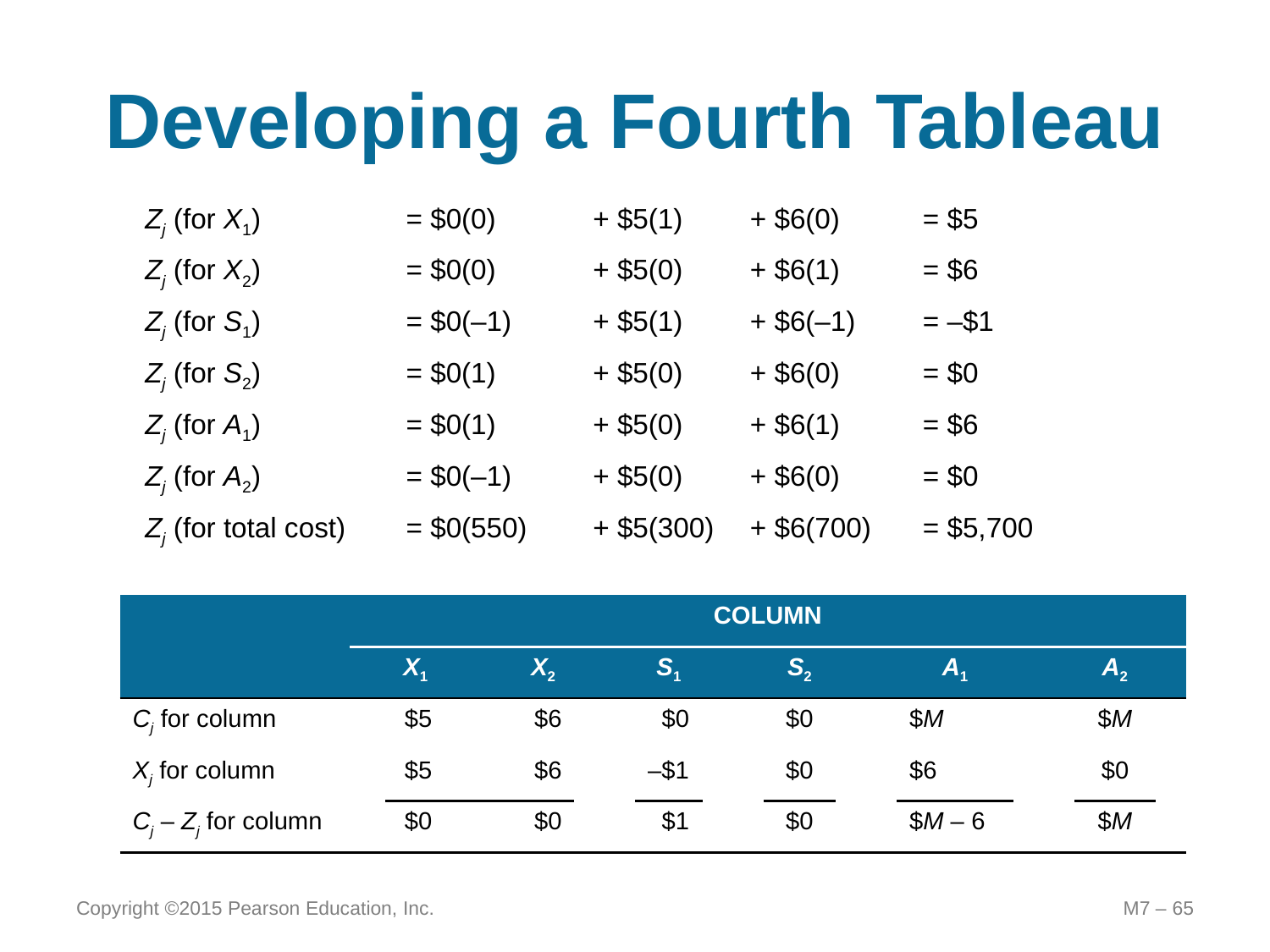

# Developing a Fourth Tableau
| Zj (for X1) | = $0(0) | + $5(1) | + $6(0) | = $5 |
| --- | --- | --- | --- | --- |
| Zj (for X2) | = $0(0) | + $5(0) | + $6(1) | = $6 |
| Zj (for S1) | = $0(–1) | + $5(1) | + $6(–1) | = –$1 |
| Zj (for S2) | = $0(1) | + $5(0) | + $6(0) | = $0 |
| Zj (for A1) | = $0(1) | + $5(0) | + $6(1) | = $6 |
| Zj (for A2) | = $0(–1) | + $5(0) | + $6(0) | = $0 |
| Zj (for total cost) | = $0(550) | + $5(300) | + $6(700) | = $5,700 |
|  | COLUMN |  |  |  |  |  |  |  |  |  |  |  |  |  |  |  |  |  |
| --- | --- | --- | --- | --- | --- | --- | --- | --- | --- | --- | --- | --- | --- | --- | --- | --- | --- | --- |
|  | X1 |  |  | X2 |  |  | S1 |  |  | S2 |  |  | A1 |  |  | A2 |  |  |
| Cj for column |  | $5 |  |  | $6 |  |  | $0 |  |  | $0 |  |  | $M |  |  | $M |  |
| Xj for column |  | $5 |  |  | $6 |  |  | –$1 |  |  | $0 |  |  | $6 |  |  | $0 |  |
| Cj – Zj for column |  | $0 |  |  | $0 |  |  | $1 |  |  | $0 |  |  | $M – 6 |  |  | $M |  |
Copyright ©2015 Pearson Education, Inc.
M7 – 65